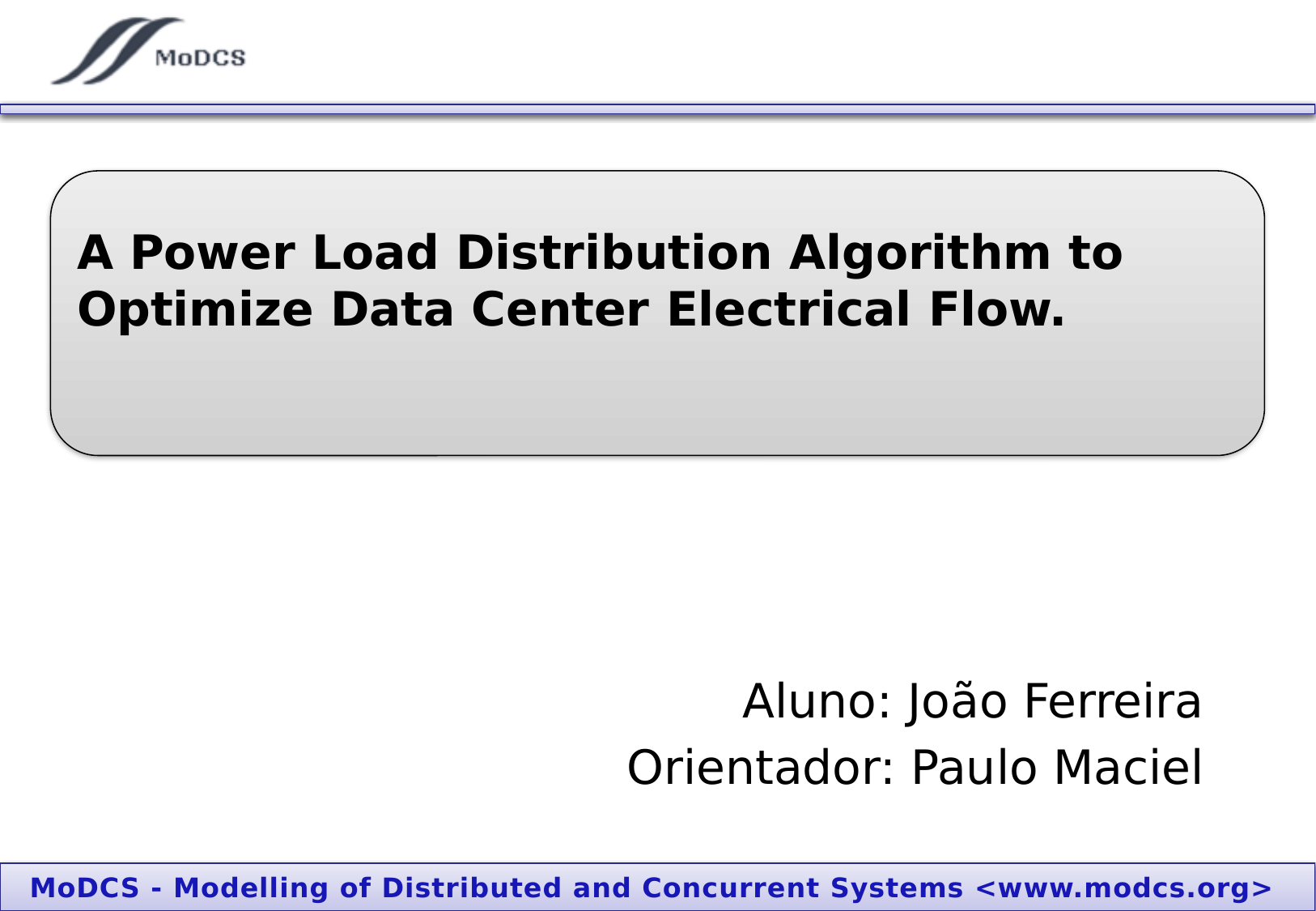

A Power Load Distribution Algorithm to Optimize Data Center Electrical Flow.
Aluno: João Ferreira
Orientador: Paulo Maciel